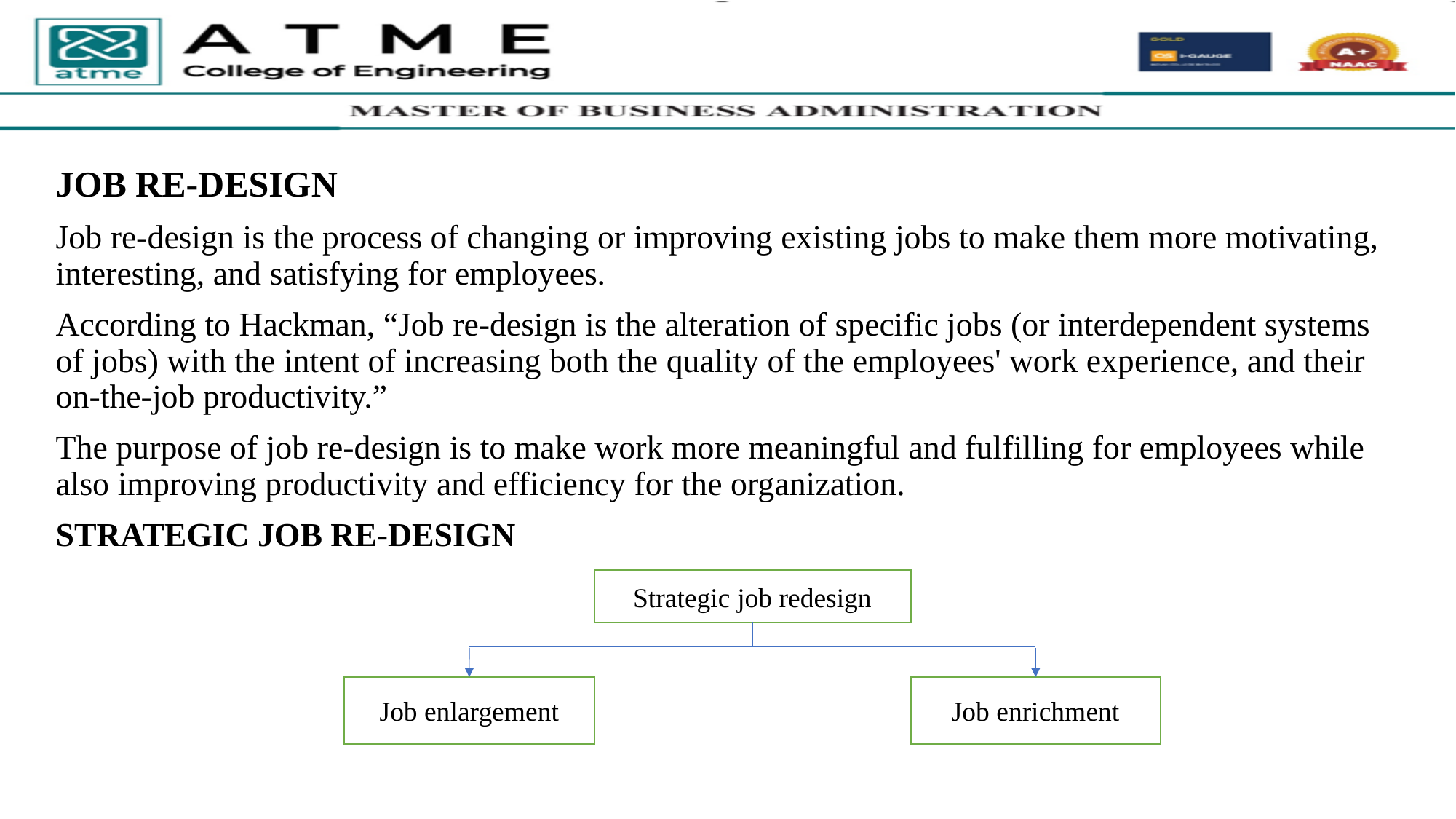

JOB RE-DESIGN
Job re-design is the process of changing or improving existing jobs to make them more motivating, interesting, and satisfying for employees.
According to Hackman, “Job re-design is the alteration of specific jobs (or interdependent systems of jobs) with the intent of increasing both the quality of the employees' work experience, and their on-the-job productivity.”
The purpose of job re-design is to make work more meaningful and fulfilling for employees while also improving productivity and efficiency for the organization.
STRATEGIC JOB RE-DESIGN

Strategic job redesign

Job enlargement

Job enrichment